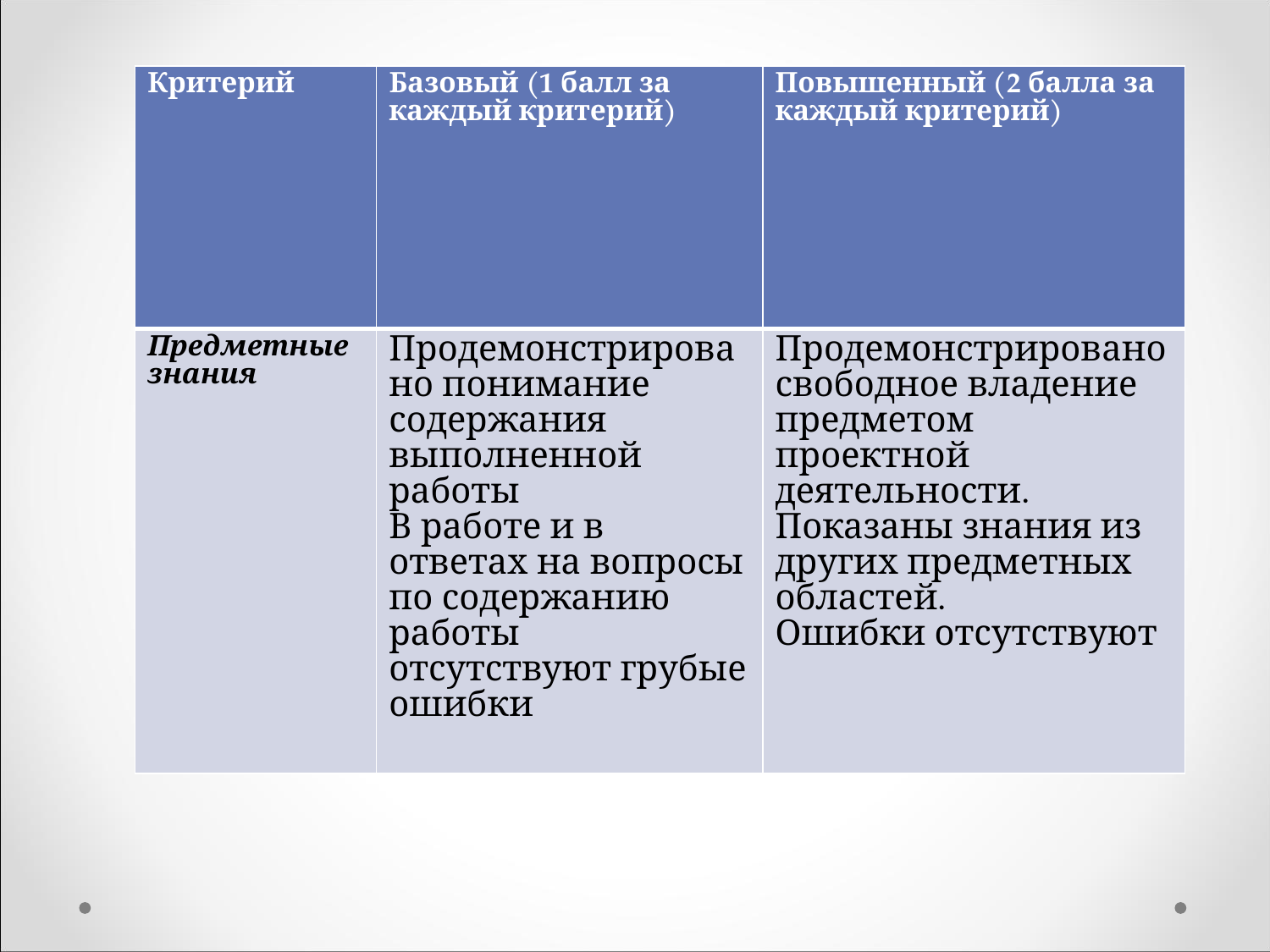

| Критерий | Базовый (1 балл за каждый критерий) | Повышенный (2 балла за каждый критерий) |
| --- | --- | --- |
| Предметные знания | Продемонстрировано понимание содержания выполненной работы В работе и в ответах на вопросы по содержанию работы отсутствуют грубые ошибки | Продемонстрировано свободное владение предметом проектной деятельности. Показаны знания из других предметных областей. Ошибки отсутствуют |